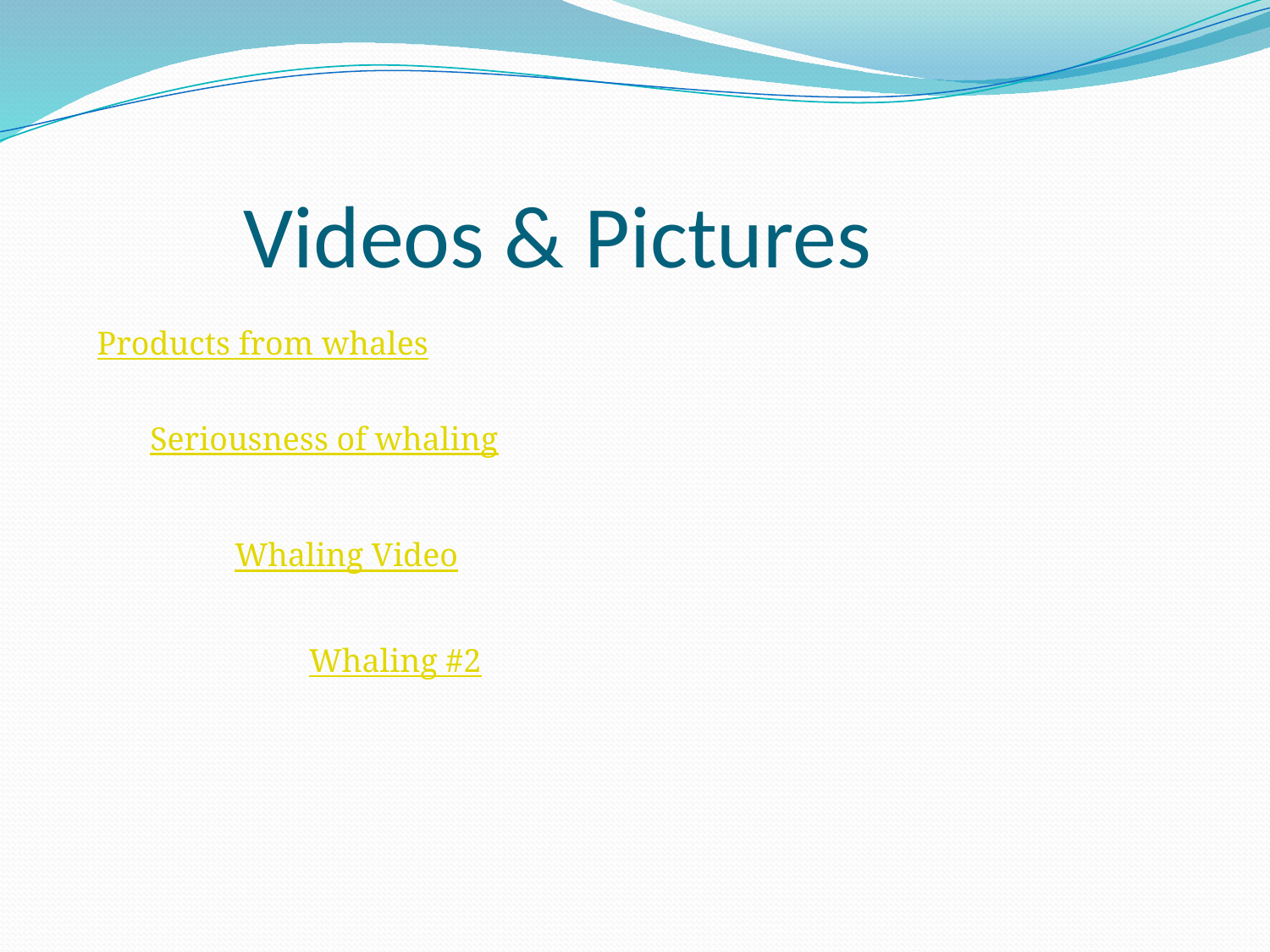

# Videos & Pictures
Products from whales
Seriousness of whaling
Whaling Video
Whaling #2